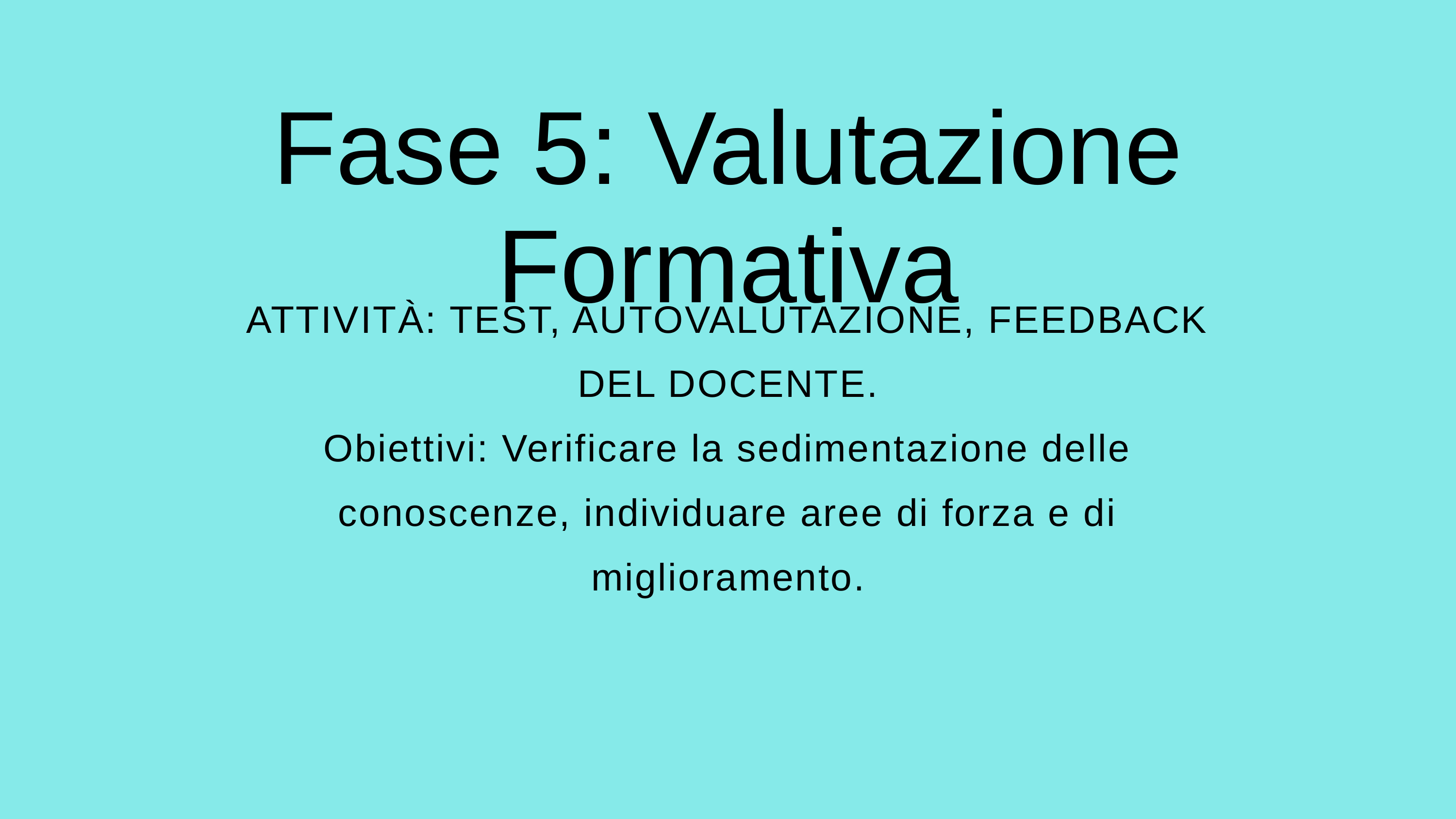

Fase 5: Valutazione Formativa
ATTIVITÀ: TEST, AUTOVALUTAZIONE, FEEDBACK DEL DOCENTE.
Obiettivi: Verificare la sedimentazione delle conoscenze, individuare aree di forza e di miglioramento.